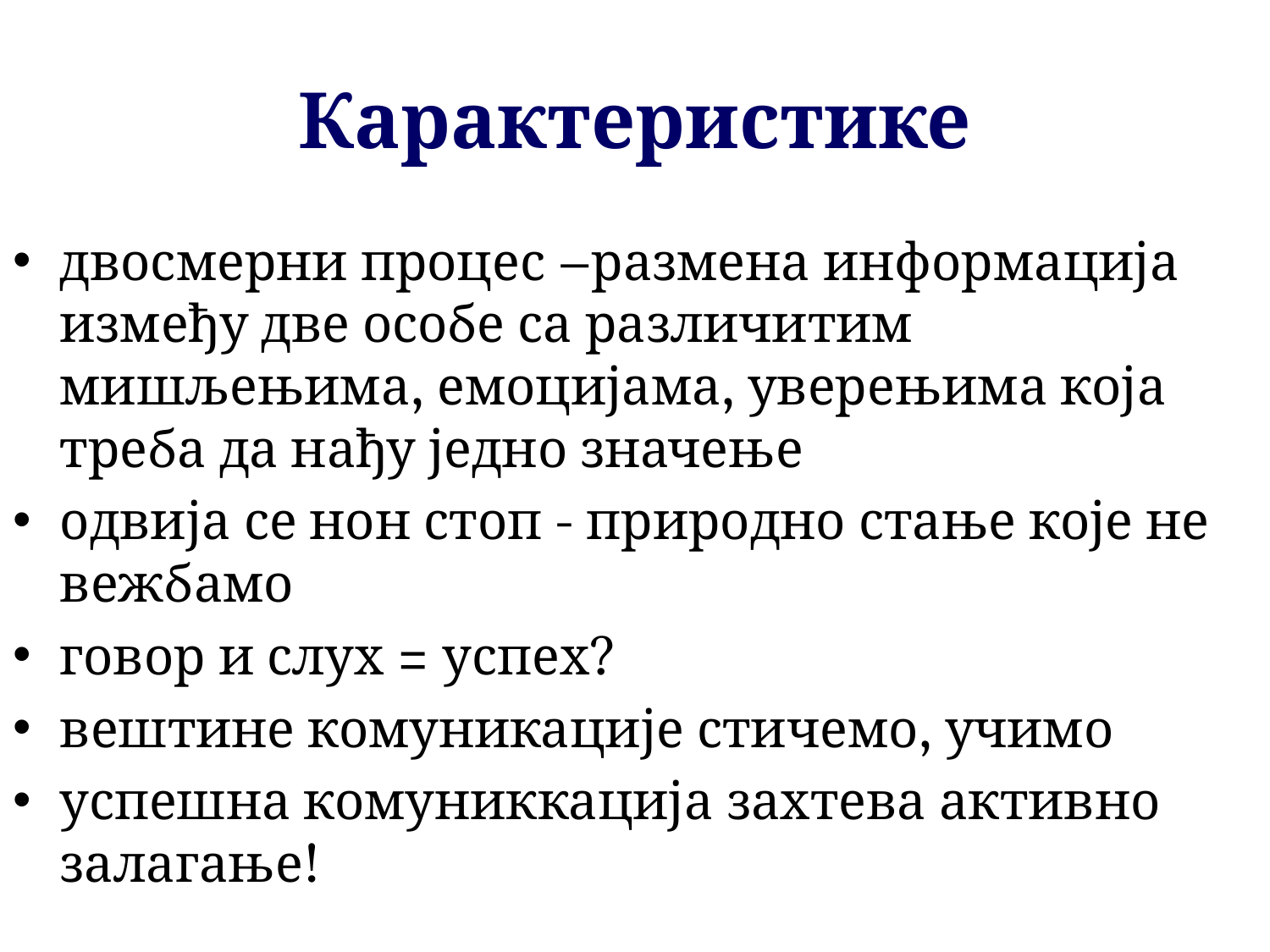

# Карактеристике
двосмерни процес –размена информација између две особе са различитим мишљењима, емоцијама, уверењима која треба да нађу једно значење
одвија се нон стоп - природно стање које не вежбамо
говор и слух = успех?
вештине комуникације стичемо, учимо
успешна комуниккација захтева активно залагање!